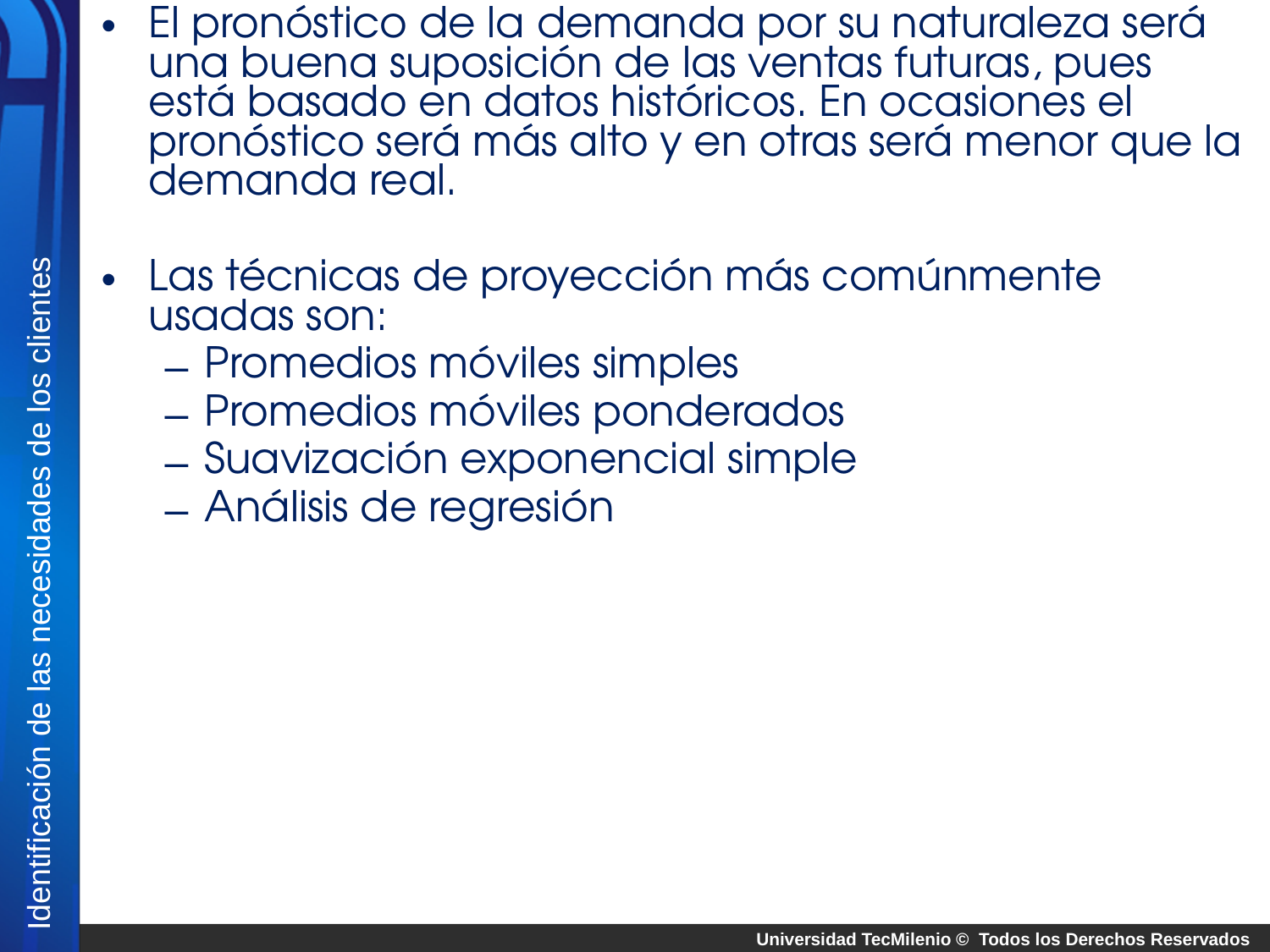

El pronóstico de la demanda por su naturaleza será una buena suposición de las ventas futuras, pues está basado en datos históricos. En ocasiones el pronóstico será más alto y en otras será menor que la demanda real.

Las técnicas de proyección más comúnmente usadas son:
Promedios móviles simples
Promedios móviles ponderados
Suavización exponencial simple
Análisis de regresión

Identificación de las necesidades de los clientes